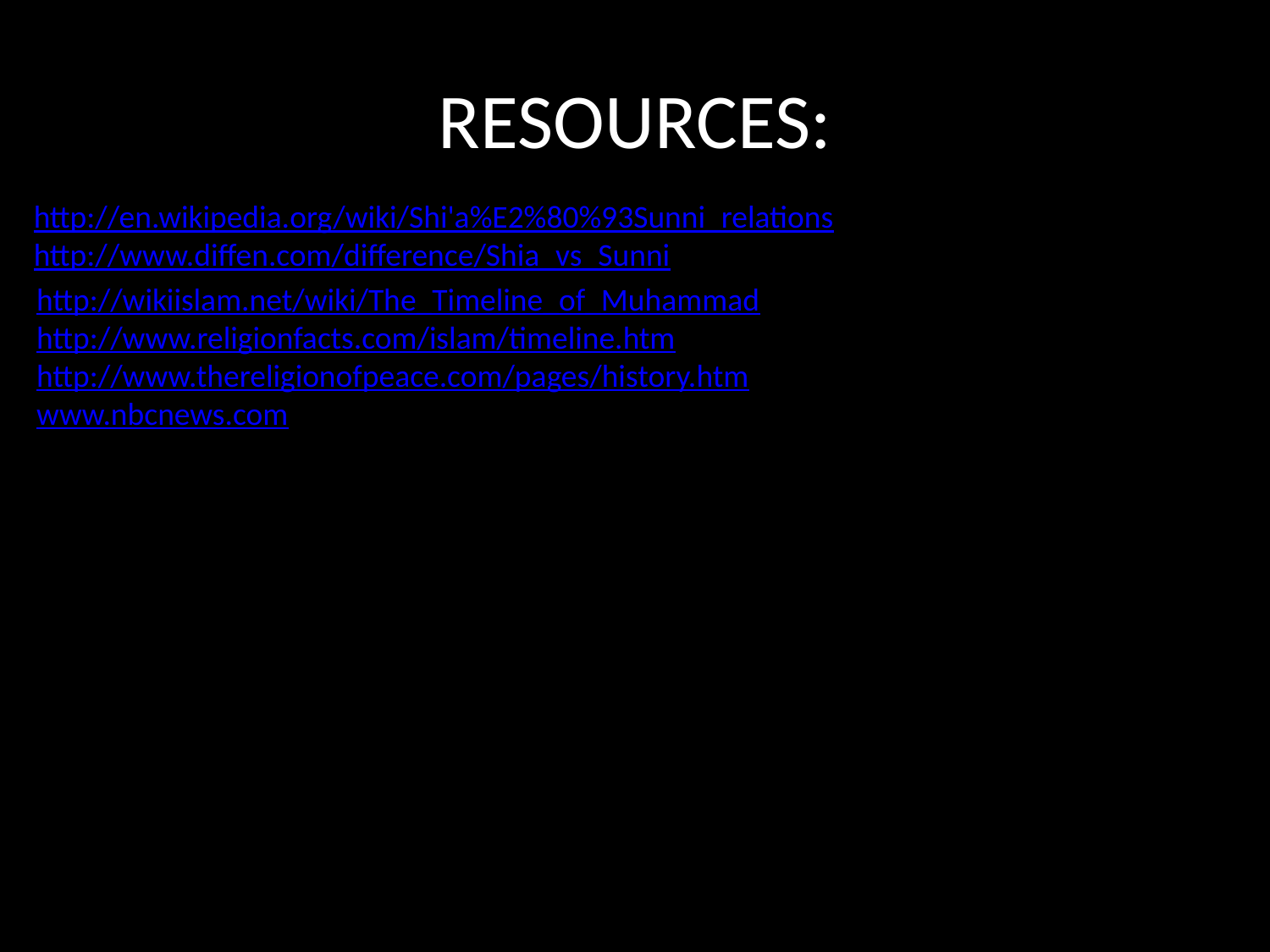

# RESOURCES:
http://en.wikipedia.org/wiki/Shi'a%E2%80%93Sunni_relations
http://www.diffen.com/difference/Shia_vs_Sunni
http://wikiislam.net/wiki/The_Timeline_of_Muhammad
http://www.religionfacts.com/islam/timeline.htm
http://www.thereligionofpeace.com/pages/history.htm
www.nbcnews.com